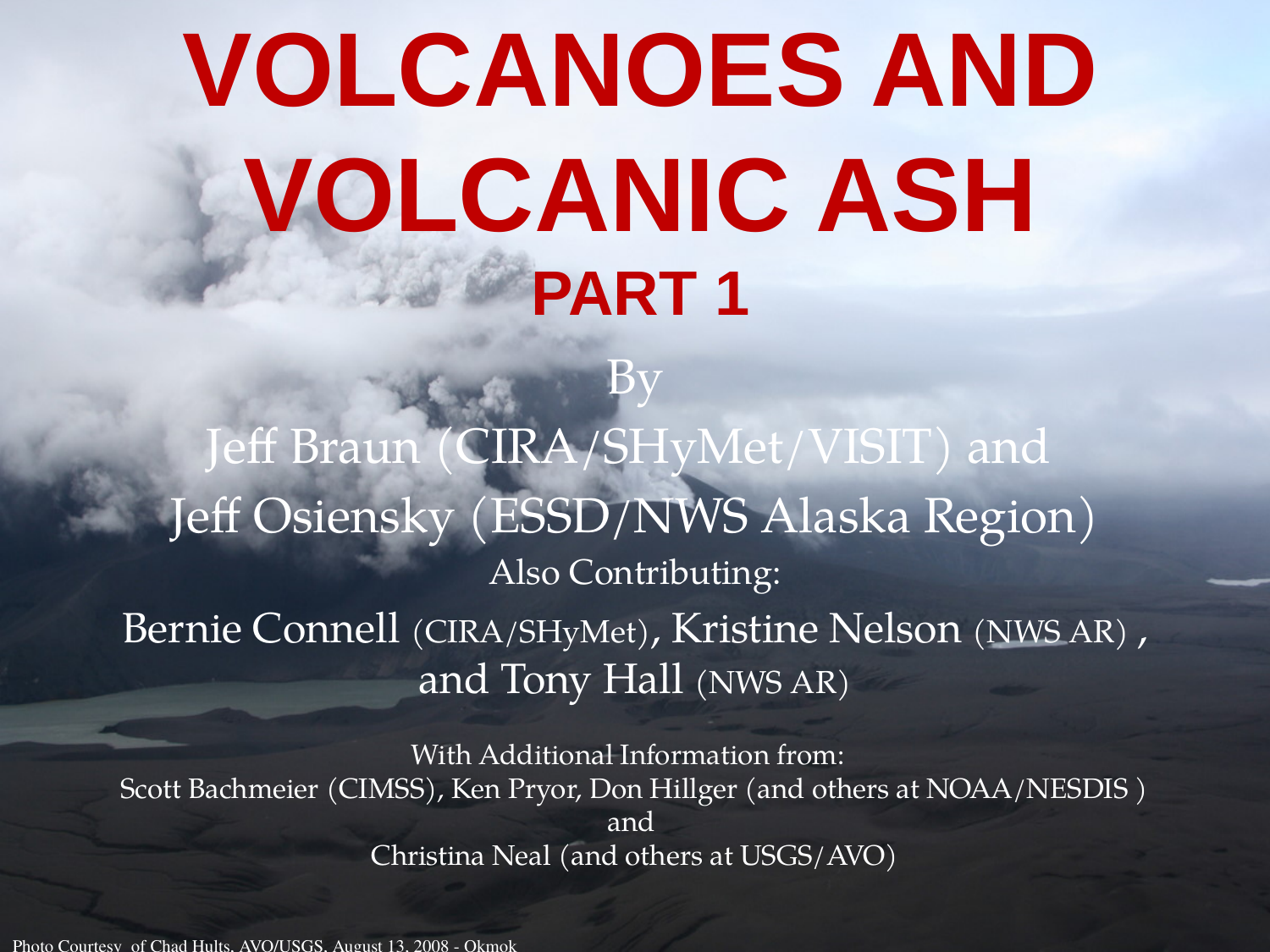

# Volcanoes and volcanic ash Part 1
By
Jeff Braun (CIRA/SHyMet/VISIT) and
Jeff Osiensky (ESSD/NWS Alaska Region)
Also Contributing:
Bernie Connell (CIRA/SHyMet), Kristine Nelson (NWS AR) , and Tony Hall (NWS AR)
With Additional Information from:
Scott Bachmeier (CIMSS), Ken Pryor, Don Hillger (and others at NOAA/NESDIS )
and
Christina Neal (and others at USGS/AVO)
Photo Courtesy  of Chad Hults, AVO/USGS, August 13, 2008 - Okmok